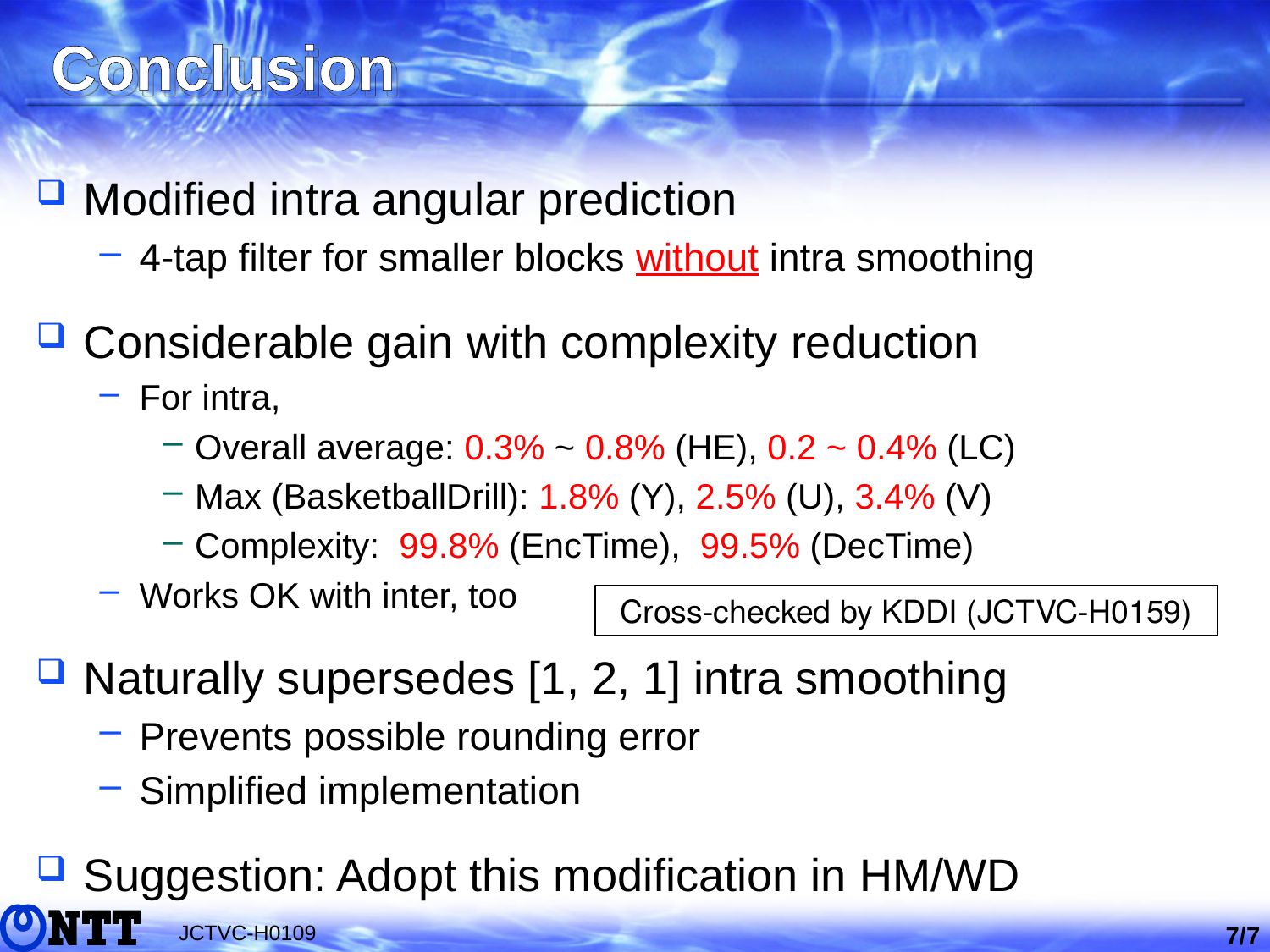

# Conclusion
Modified intra angular prediction
4-tap filter for smaller blocks without intra smoothing

Considerable gain with complexity reduction
For intra,
Overall average: 0.3% ~ 0.8% (HE), 0.2 ~ 0.4% (LC)
Max (BasketballDrill): 1.8% (Y), 2.5% (U), 3.4% (V)
Complexity:  99.8% (EncTime),  99.5% (DecTime)
Works OK with inter, too

Naturally supersedes [1, 2, 1] intra smoothing
Prevents possible rounding error
Simplified implementation

Suggestion: Adopt this modification in HM/WD
Cross-checked by KDDI (JCTVC-H0159)